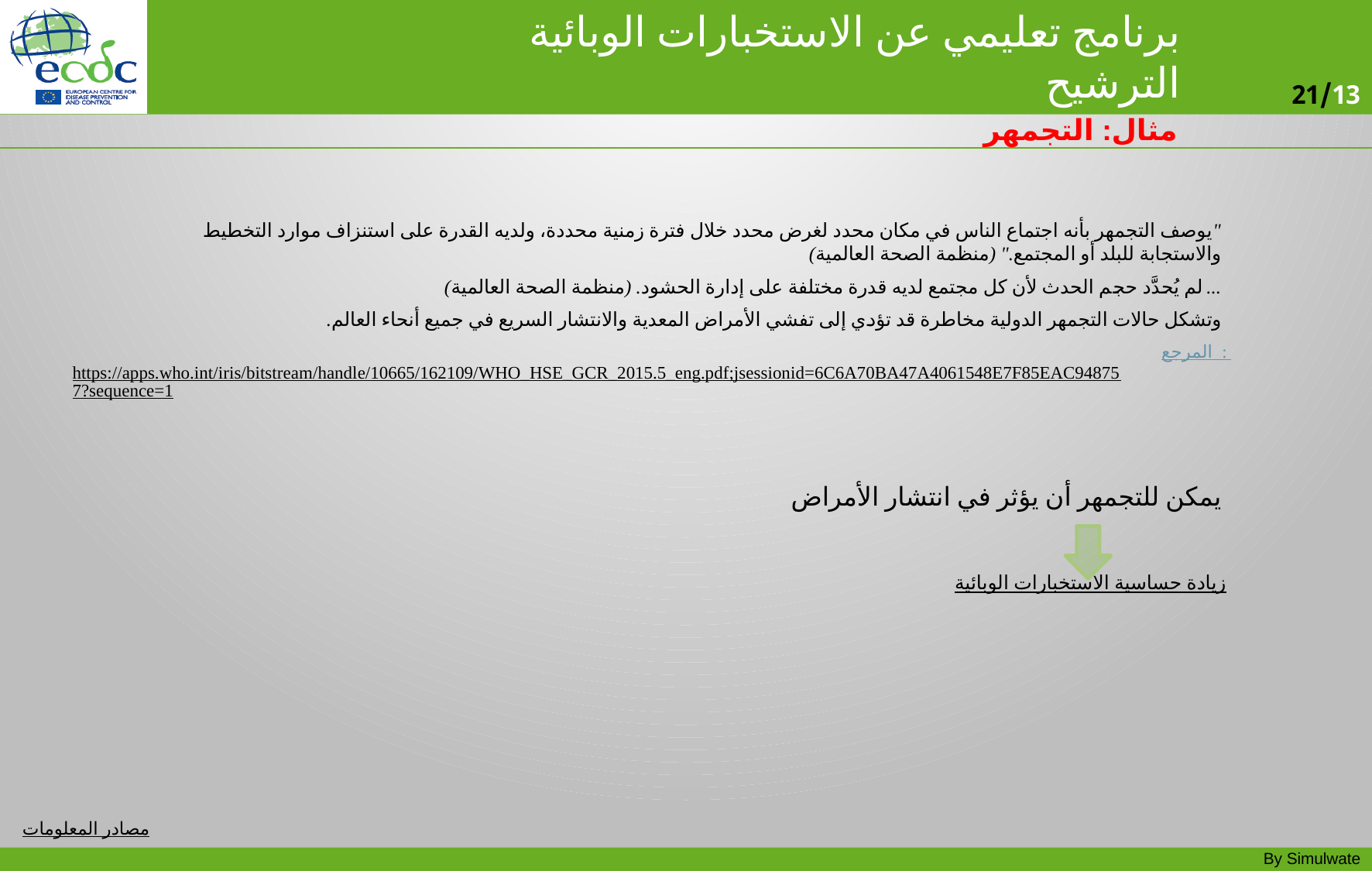

مثال: التجمهر
"يوصف التجمهر بأنه اجتماع الناس في مكان محدد لغرض محدد خلال فترة زمنية محددة، ولديه القدرة على استنزاف موارد التخطيط والاستجابة للبلد أو المجتمع." (منظمة الصحة العالمية)
... لم يُحدَّد حجم الحدث لأن كل مجتمع لديه قدرة مختلفة على إدارة الحشود. (منظمة الصحة العالمية)
وتشكل حالات التجمهر الدولية مخاطرة قد تؤدي إلى تفشي الأمراض المعدية والانتشار السريع في جميع أنحاء العالم.
المرجع: https://apps.who.int/iris/bitstream/handle/10665/162109/WHO_HSE_GCR_2015.5_eng.pdf;jsessionid=6C6A70BA47A4061548E7F85EAC948757?sequence=1

يمكن للتجمهر أن يؤثر في انتشار الأمراض

زيادة حساسية الاستخبارات الوبائية
تجمهر مهم: http://events.frommers.com/sisp/index.htm
تقويم الاحتفالات العالمية: http://www.whatsonwhen.com/sisp/index.htm
تقويم عالمي عام: http://www.eventogo.com
تقويم الفعاليات السياسية (على مستوى العالم): http://www.electionguide.org
مصادر المعلومات